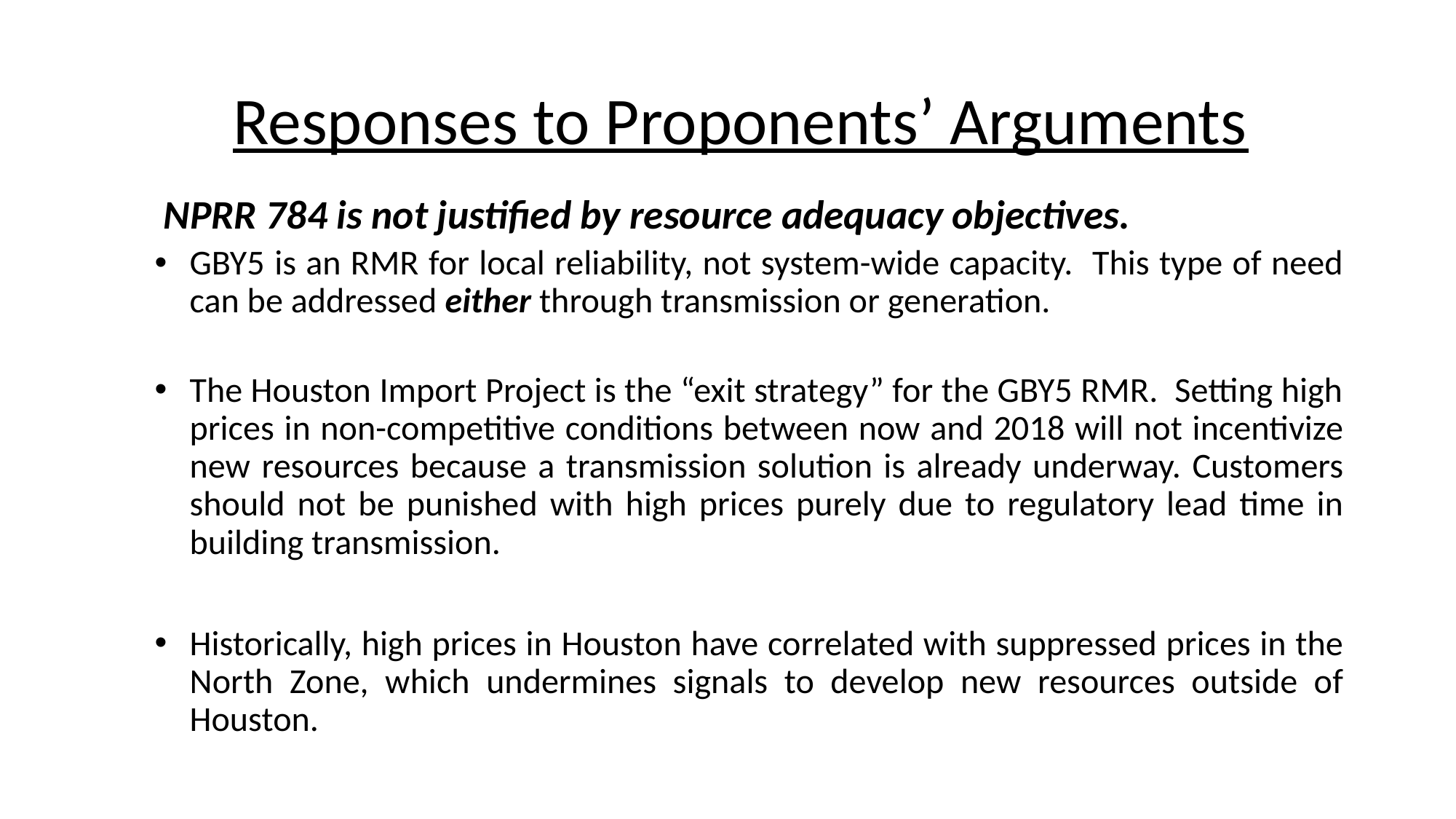

# Responses to Proponents’ Arguments
NPRR 784 is not justified by resource adequacy objectives.
GBY5 is an RMR for local reliability, not system-wide capacity.  This type of need can be addressed either through transmission or generation.

The Houston Import Project is the “exit strategy” for the GBY5 RMR.  Setting high prices in non-competitive conditions between now and 2018 will not incentivize new resources because a transmission solution is already underway. Customers should not be punished with high prices purely due to regulatory lead time in building transmission.

Historically, high prices in Houston have correlated with suppressed prices in the North Zone, which undermines signals to develop new resources outside of Houston.